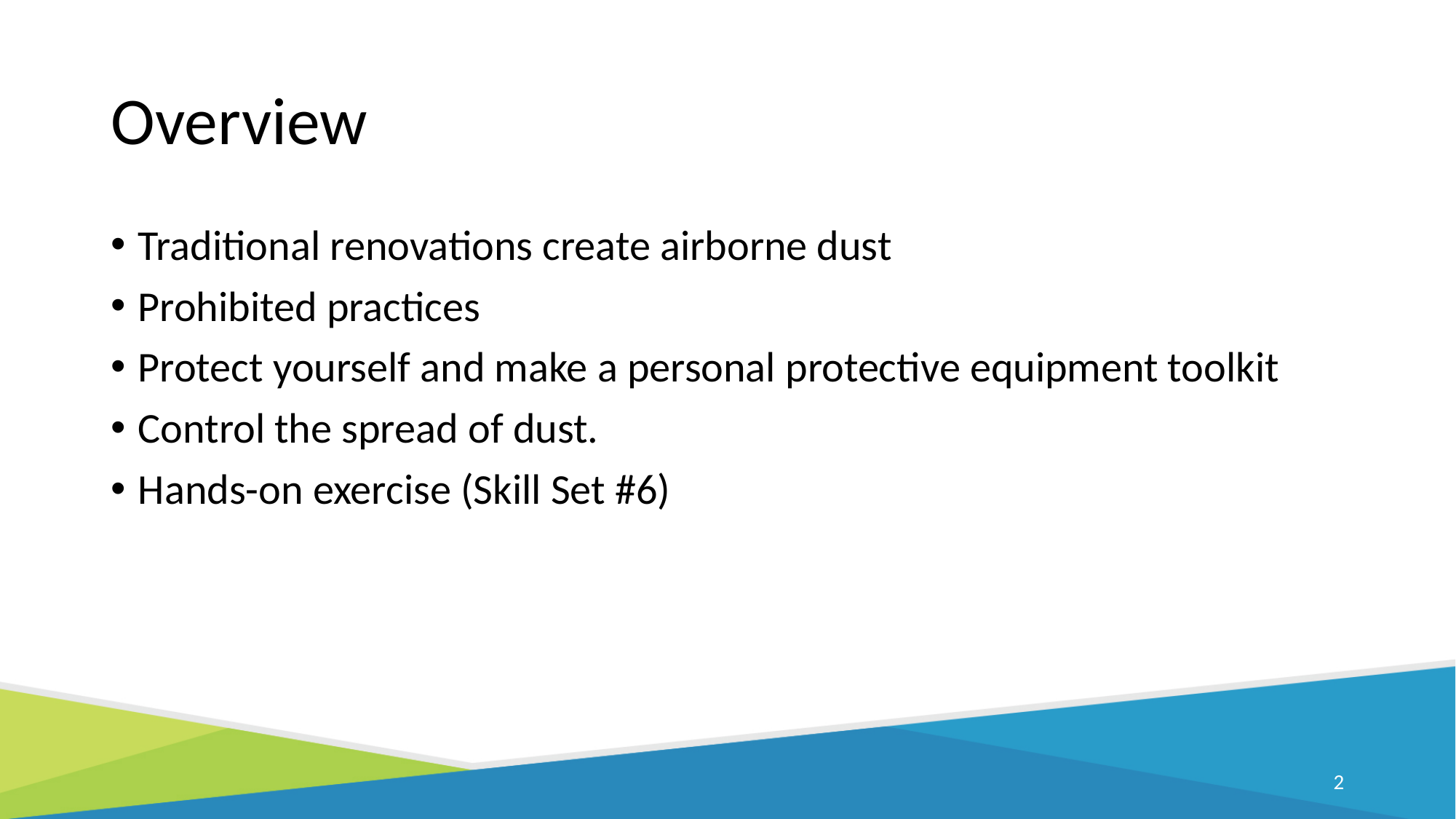

# Overview
Traditional renovations create airborne dust
Prohibited practices
Protect yourself and make a personal protective equipment toolkit
Control the spread of dust.
Hands-on exercise (Skill Set #6)
2